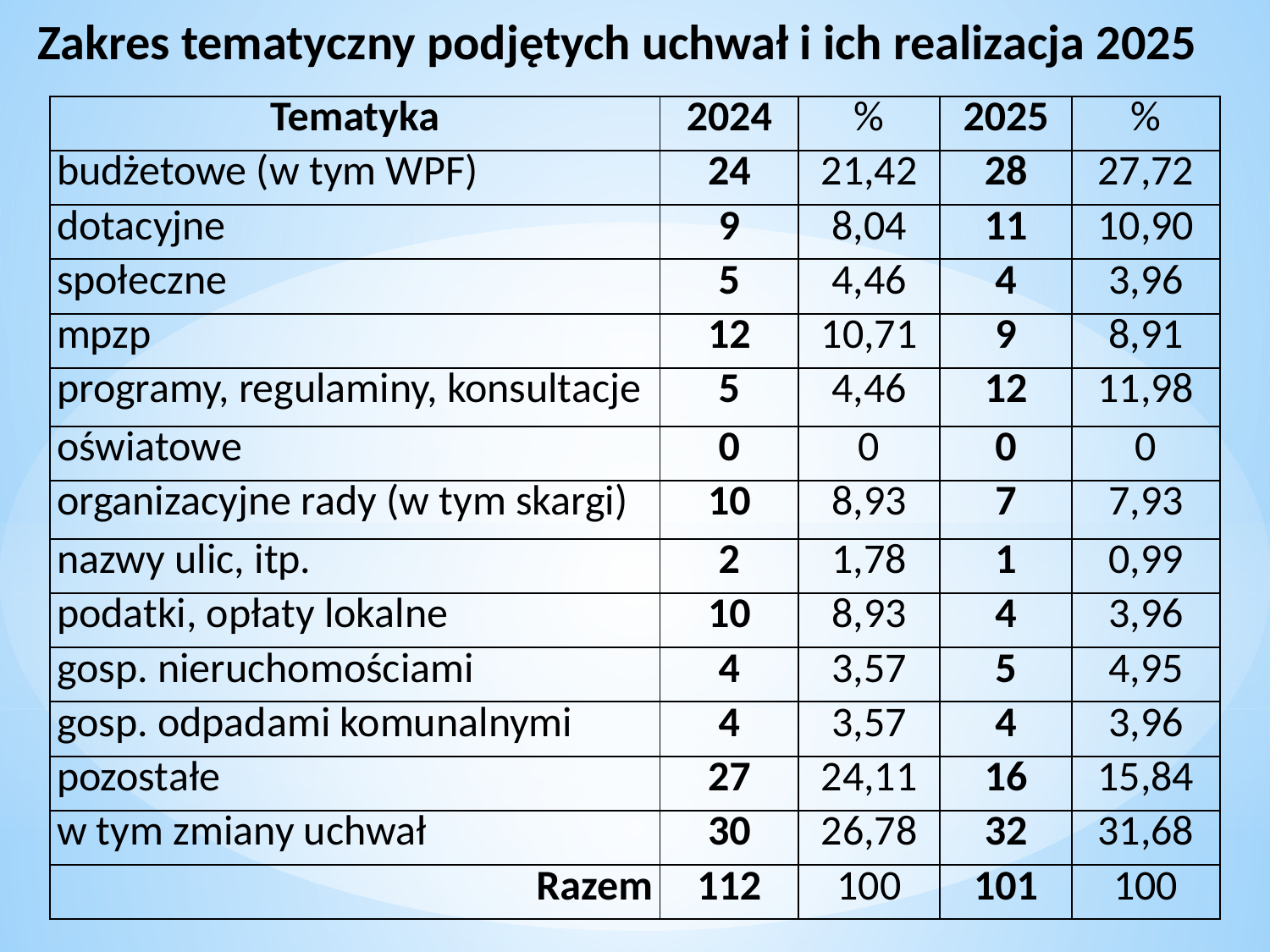

Zakres tematyczny podjętych uchwał i ich realizacja 2025
| Tematyka | 2024 | % | 2025 | % |
| --- | --- | --- | --- | --- |
| budżetowe (w tym WPF) | 24 | 21,42 | 28 | 27,72 |
| dotacyjne | 9 | 8,04 | 11 | 10,90 |
| społeczne | 5 | 4,46 | 4 | 3,96 |
| mpzp | 12 | 10,71 | 9 | 8,91 |
| programy, regulaminy, konsultacje | 5 | 4,46 | 12 | 11,98 |
| oświatowe | 0 | 0 | 0 | 0 |
| organizacyjne rady (w tym skargi) | 10 | 8,93 | 7 | 7,93 |
| nazwy ulic, itp. | 2 | 1,78 | 1 | 0,99 |
| podatki, opłaty lokalne | 10 | 8,93 | 4 | 3,96 |
| gosp. nieruchomościami | 4 | 3,57 | 5 | 4,95 |
| gosp. odpadami komunalnymi | 4 | 3,57 | 4 | 3,96 |
| pozostałe | 27 | 24,11 | 16 | 15,84 |
| w tym zmiany uchwał | 30 | 26,78 | 32 | 31,68 |
| Razem | 112 | 100 | 101 | 100 |